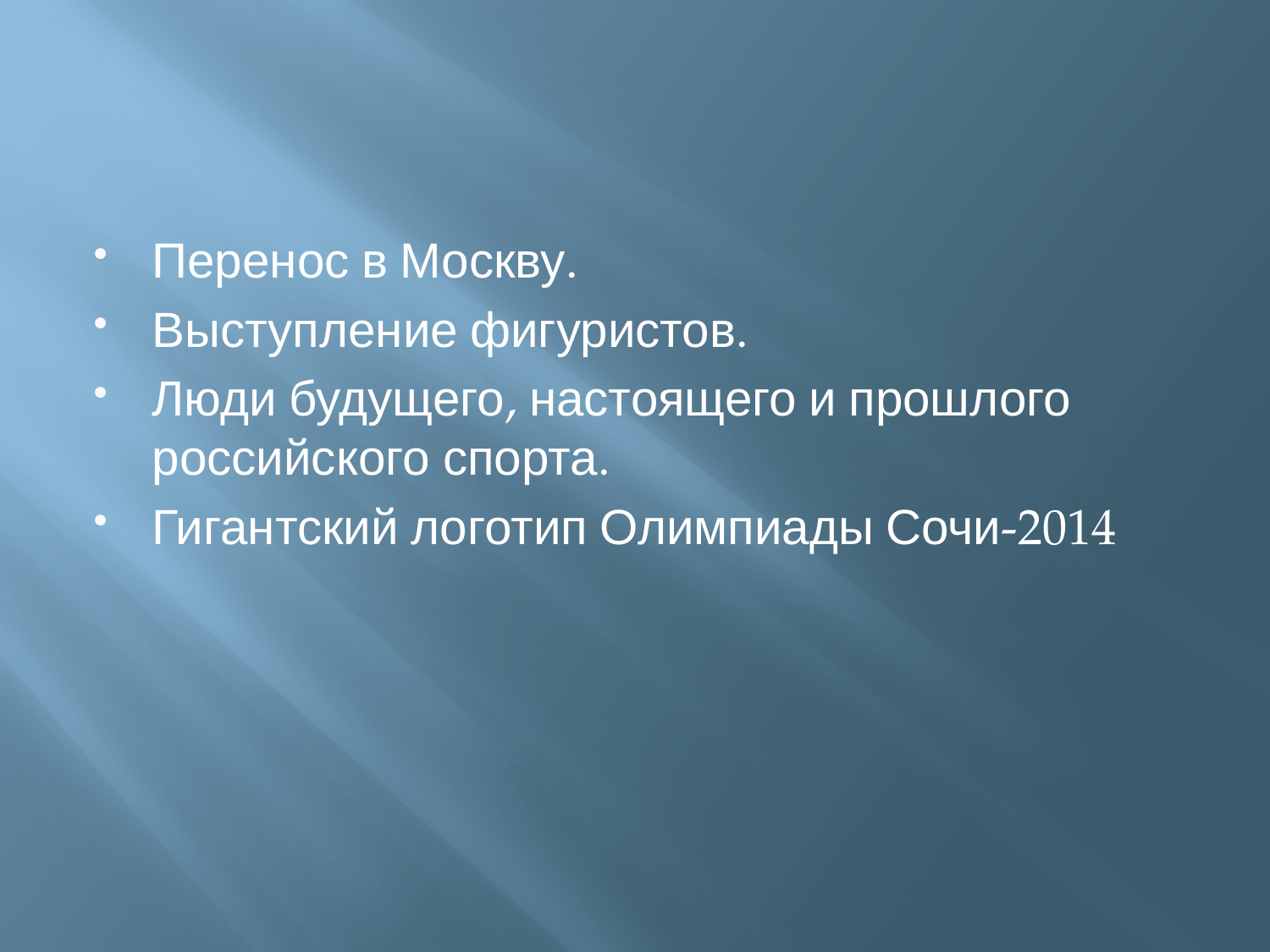

#
Перенос в Москву.
Выступление фигуристов.
Люди будущего, настоящего и прошлого российского спорта.
Гигантский логотип Олимпиады Сочи-2014